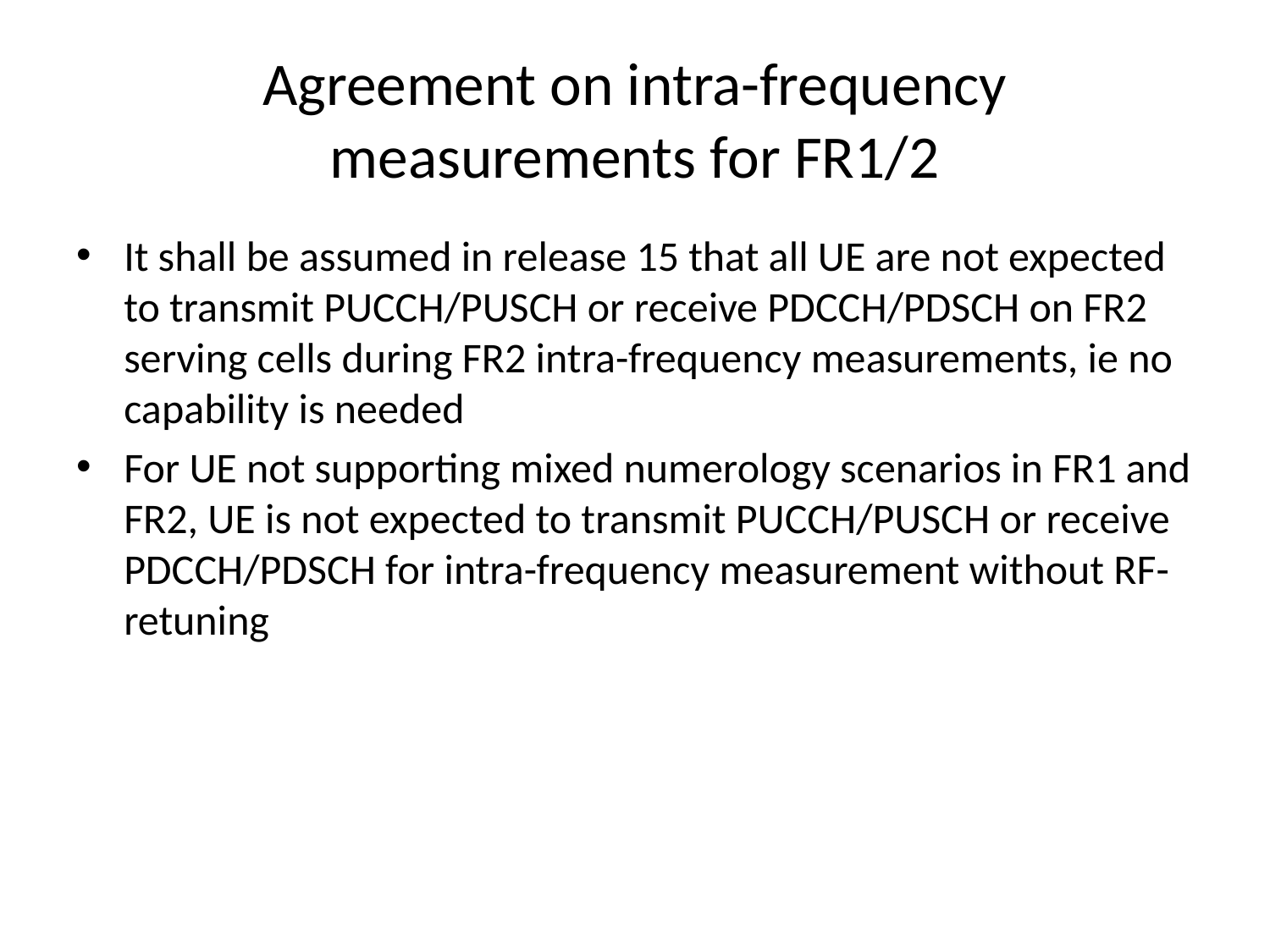

# Agreement on intra-frequency measurements for FR1/2
It shall be assumed in release 15 that all UE are not expected to transmit PUCCH/PUSCH or receive PDCCH/PDSCH on FR2 serving cells during FR2 intra-frequency measurements, ie no capability is needed
For UE not supporting mixed numerology scenarios in FR1 and FR2, UE is not expected to transmit PUCCH/PUSCH or receive PDCCH/PDSCH for intra-frequency measurement without RF-retuning